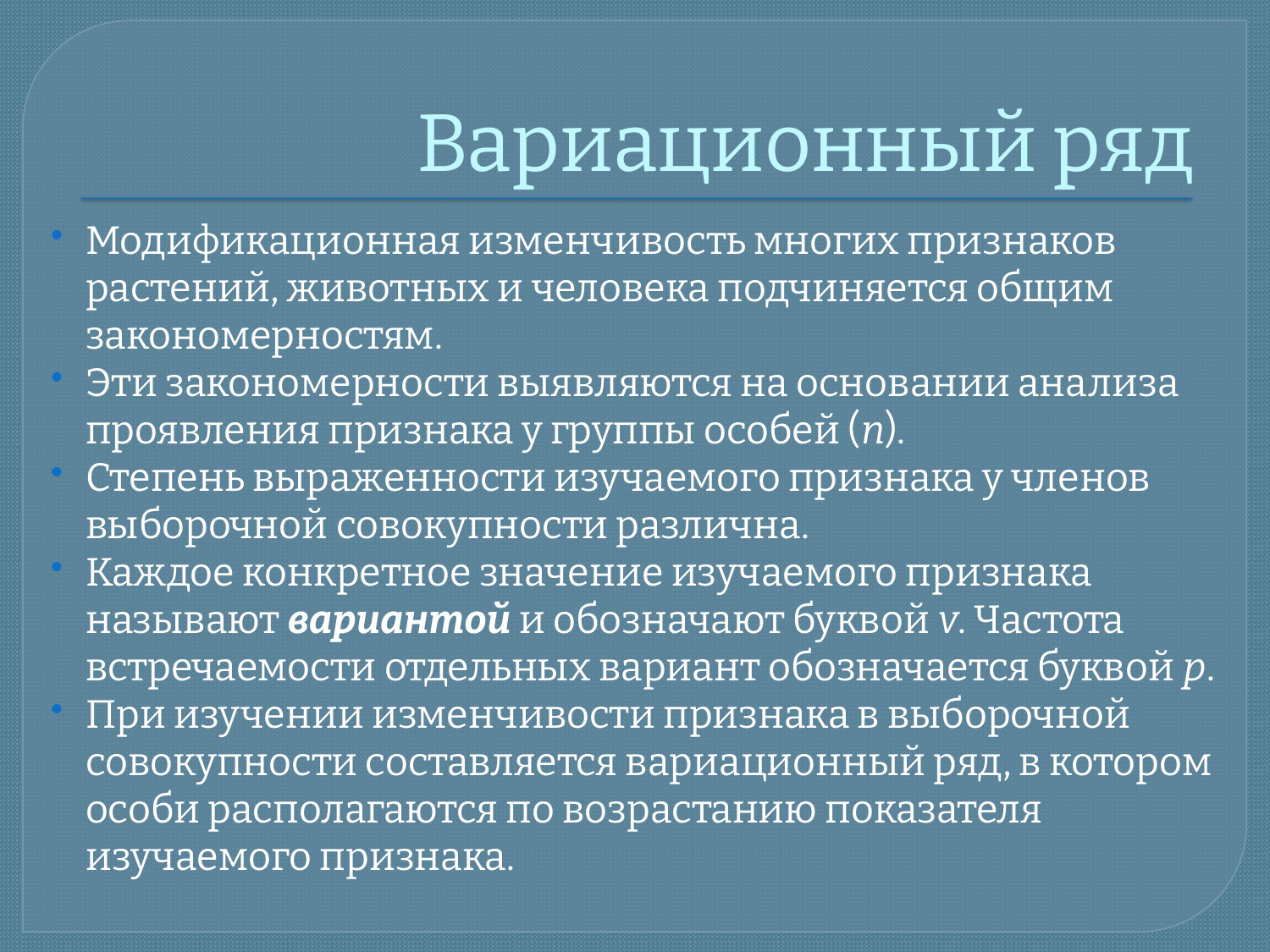

# Вариационный ряд
Модификационная изменчивость многих признаков растений, животных и человека подчиняется общим закономерностям.
Эти закономерности выявляются на основании анализа проявления признака у группы особей (n).
Степень выраженности изучаемого признака у членов выборочной совокупности различна.
Каждое конкретное значение изучаемого признака называют вариантой и обозначают буквой v. Частота встречаемости отдельных вариант обозначается буквой p.
При изучении изменчивости признака в выборочной совокупности составляется вариационный ряд, в котором особи располагаются по возрастанию показателя изучаемого признака.